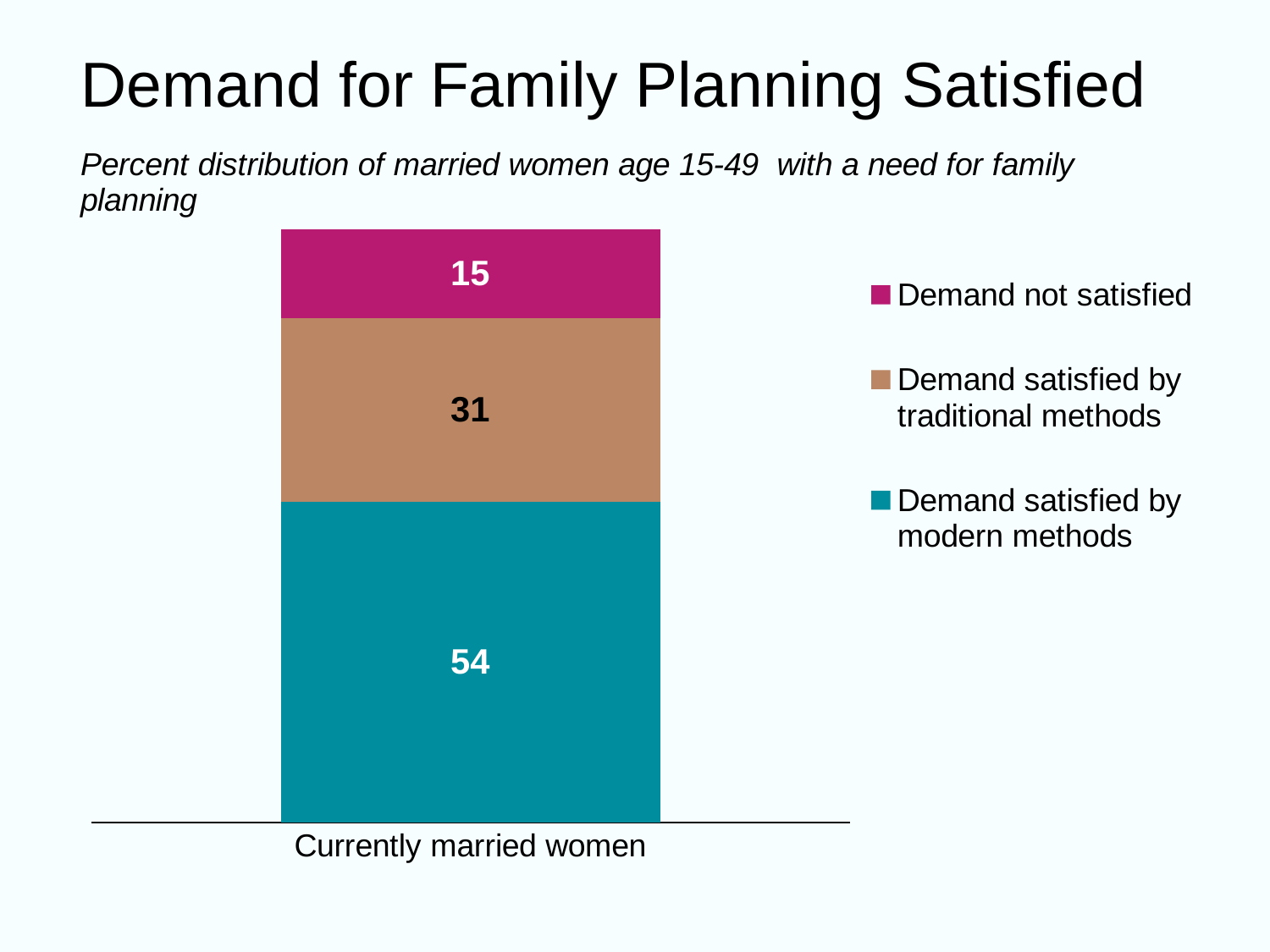

### Chart

| Category | Demand satisfied by modern methods | Demand satisfied by traditional methods | Demand not satisfied |
|---|---|---|---|
| Currently married women | 54.0 | 31.0 | 15.0 |